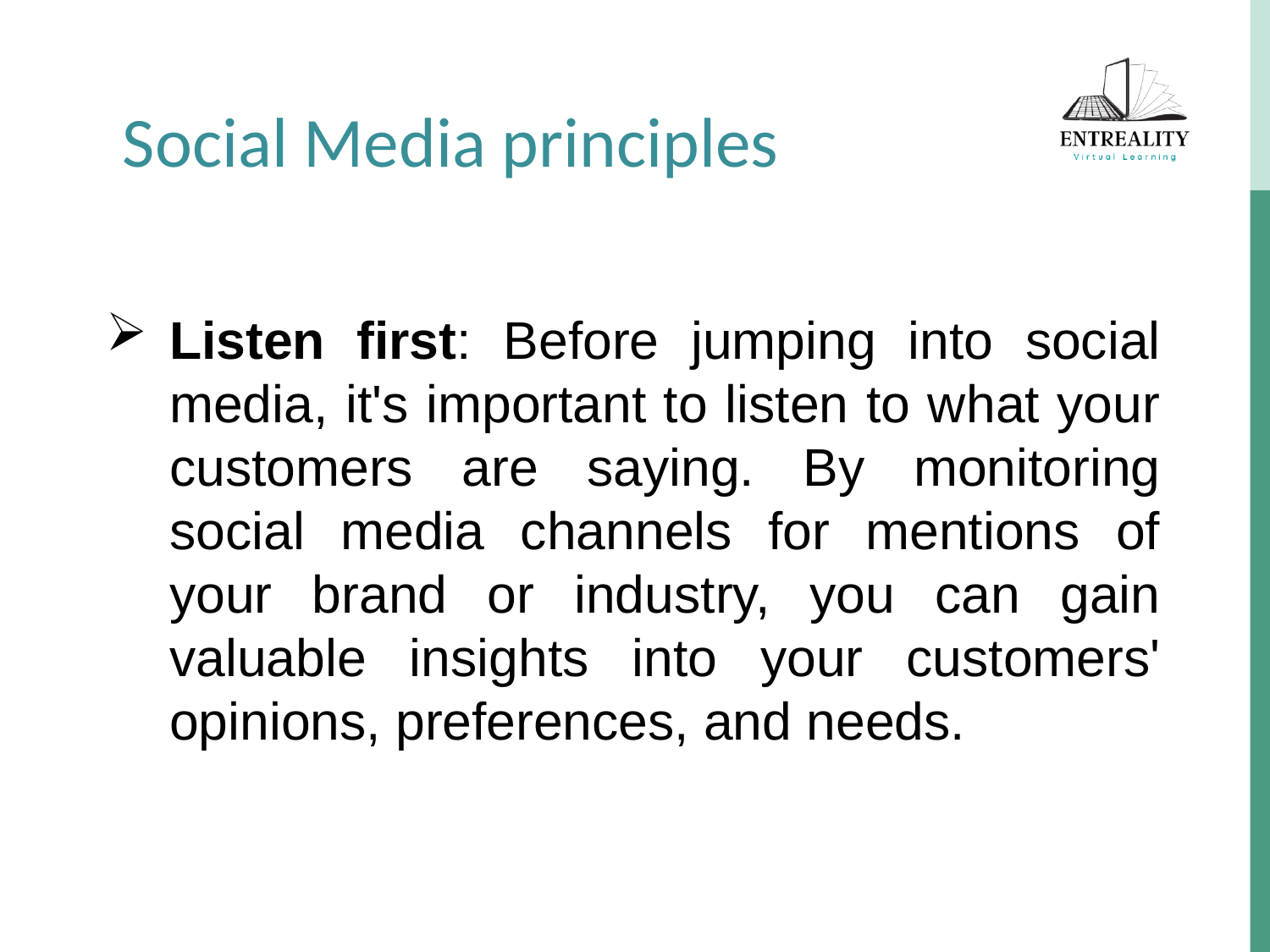

Social Media principles

Listen first: Before jumping into social media, it's important to listen to what your customers are saying. By monitoring social media channels for mentions of your brand or industry, you can gain valuable insights into your customers' opinions, preferences, and needs.